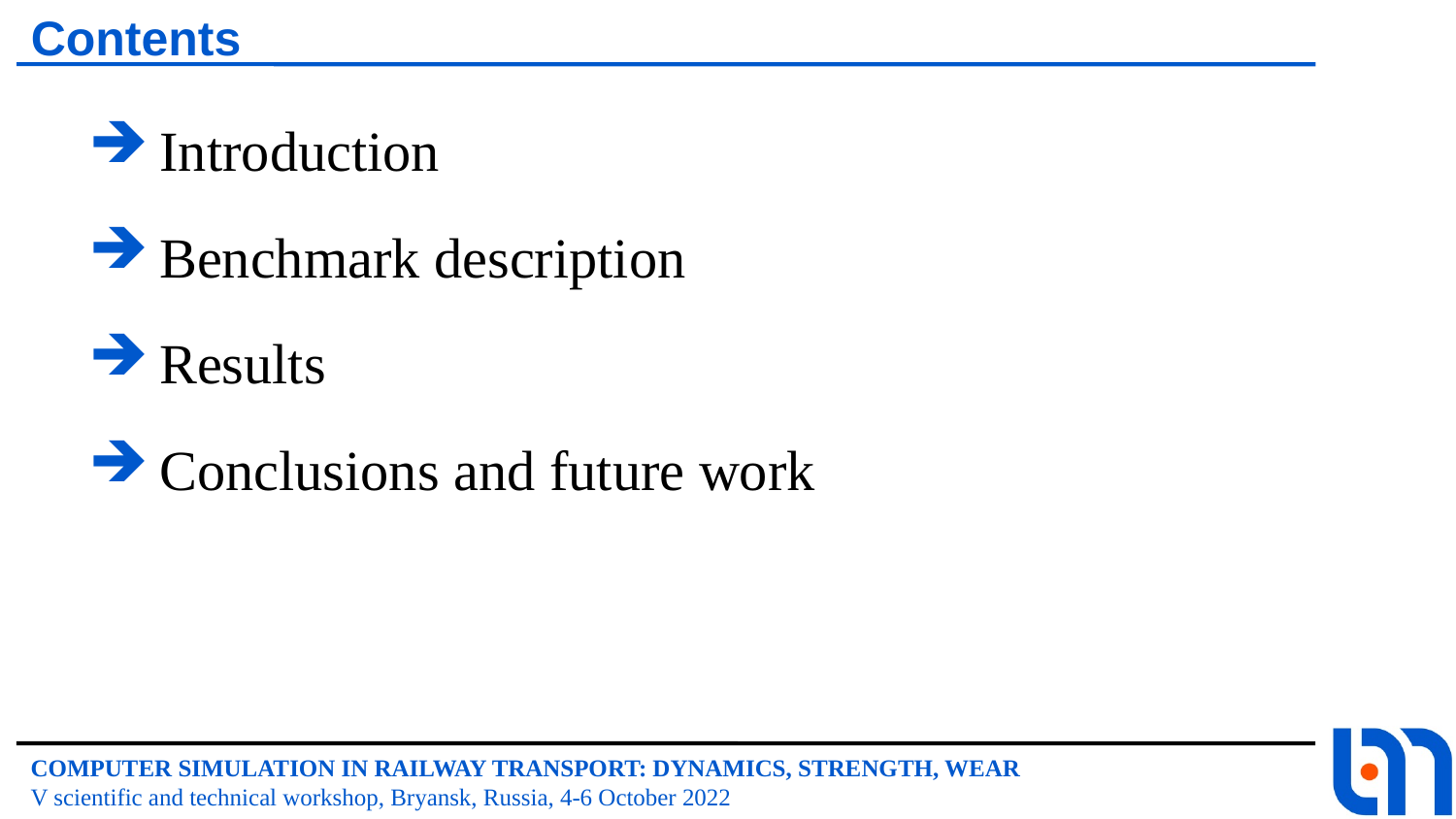

Contents
 Introduction
 Benchmark description
 Results
 Conclusions and future work